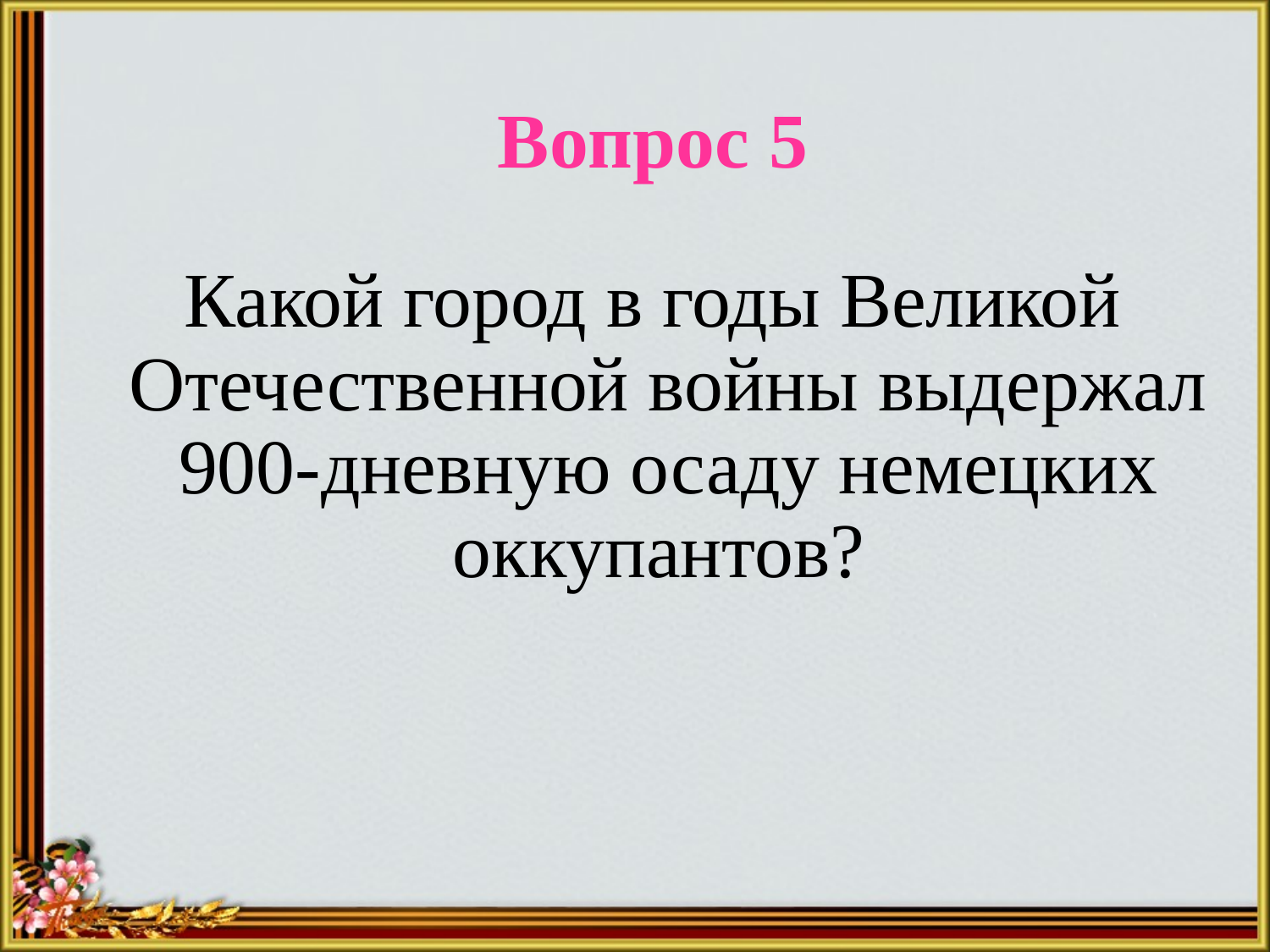

# Вопрос 5
Какой город в годы Великой Отечественной войны выдержал 900-дневную осаду немецких оккупантов?